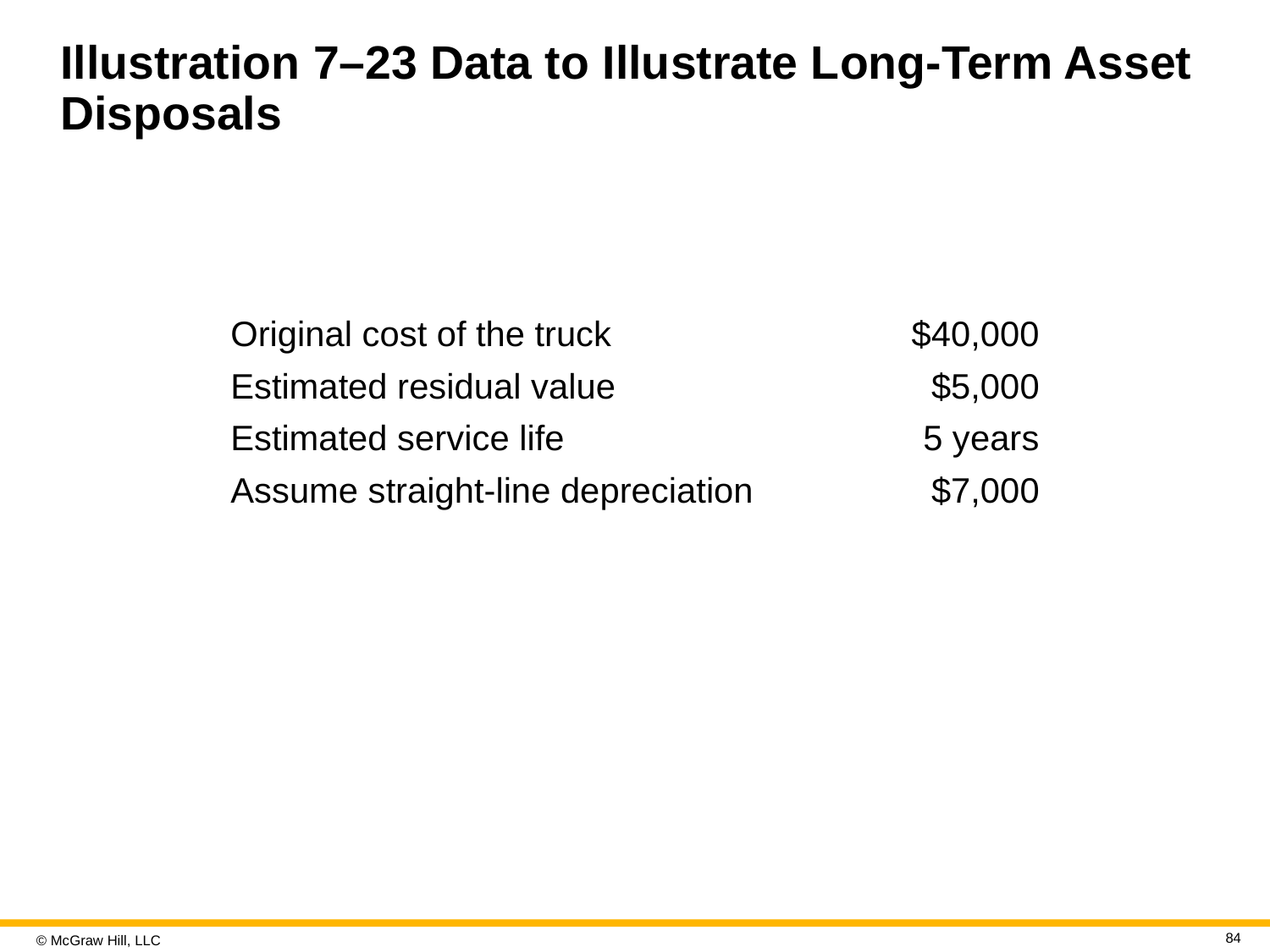

# Illustration 7–23 Data to Illustrate Long-Term Asset Disposals
| Original cost of the truck | $40,000 |
| --- | --- |
| Estimated residual value | $5,000 |
| Estimated service life | 5 years |
| Assume straight-line depreciation | $7,000 |
84